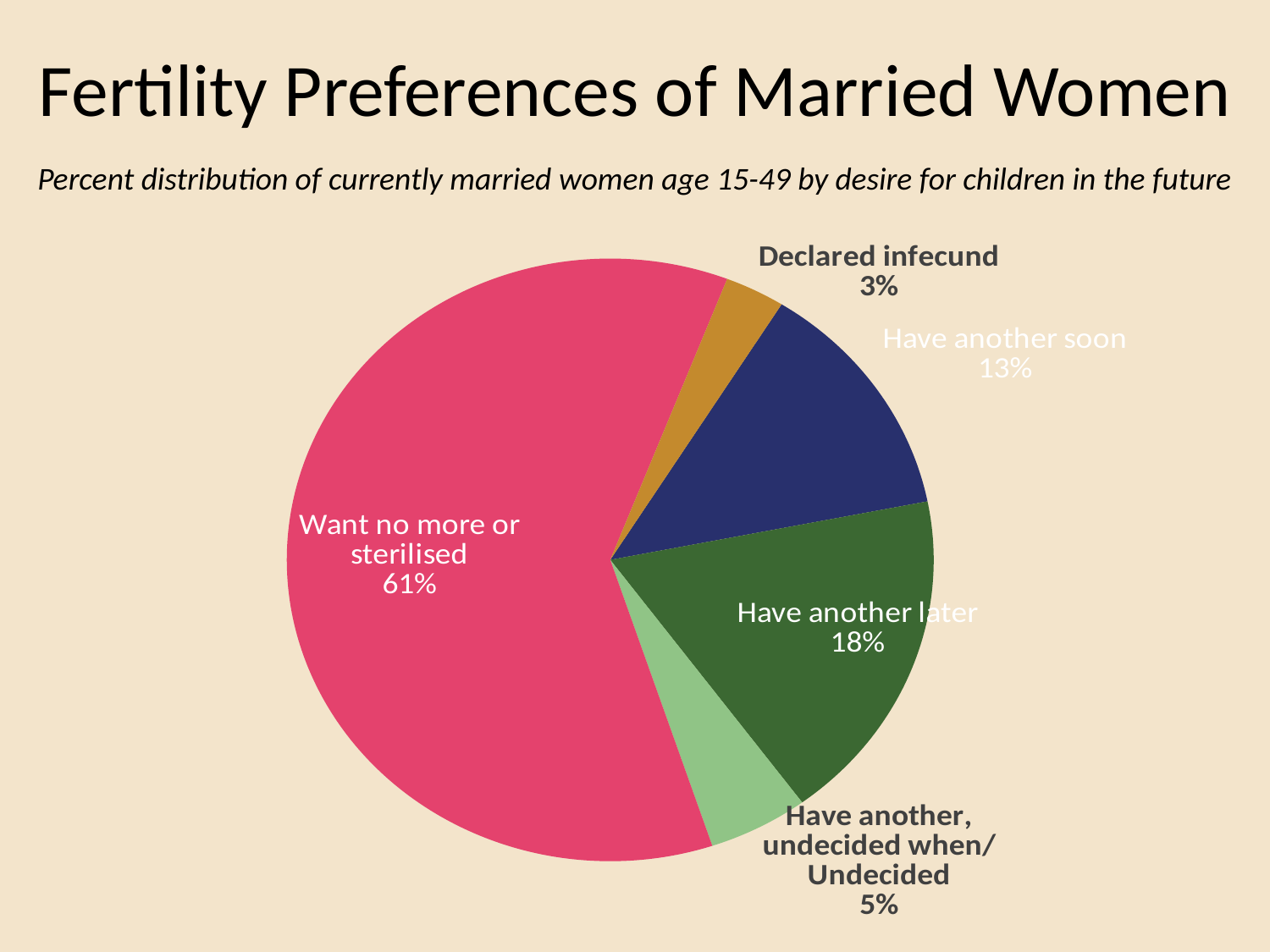

# Fertility Preferences of Married Women
Percent distribution of currently married women age 15-49 by desire for children in the future

### Chart

| Category | Sales |
|---|---|
| Have another soon | 13.0 |
| Have another later | 18.0 |
| Have another, undecided when/ Undecided | 5.0 |
| Want no more or sterilised | 61.0 |
| Declared infecund | 3.0 |